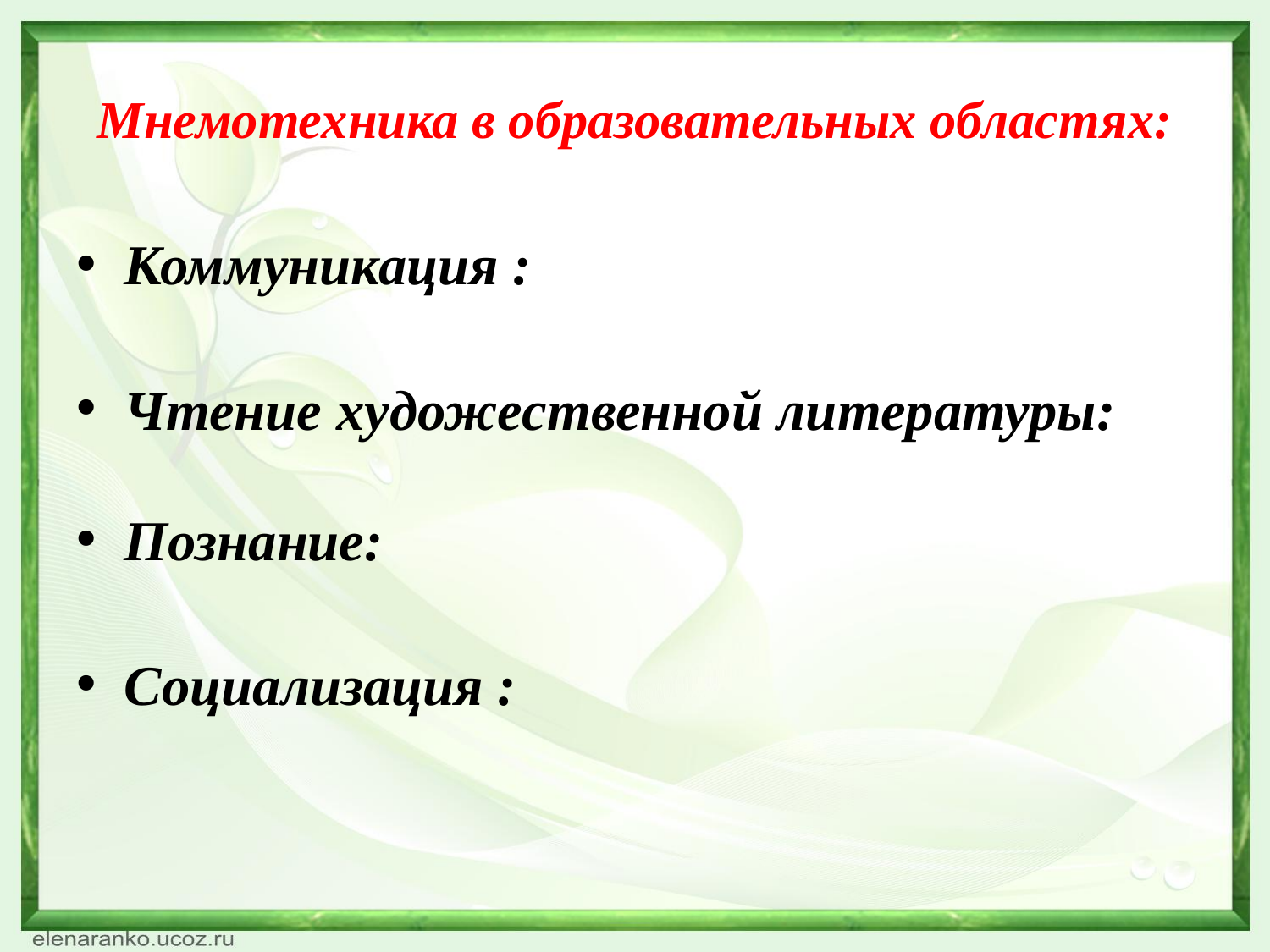

# Мнемотехника в образовательных областях:
Коммуникация :

Чтение художественной литературы:

Познание:

Социализация :